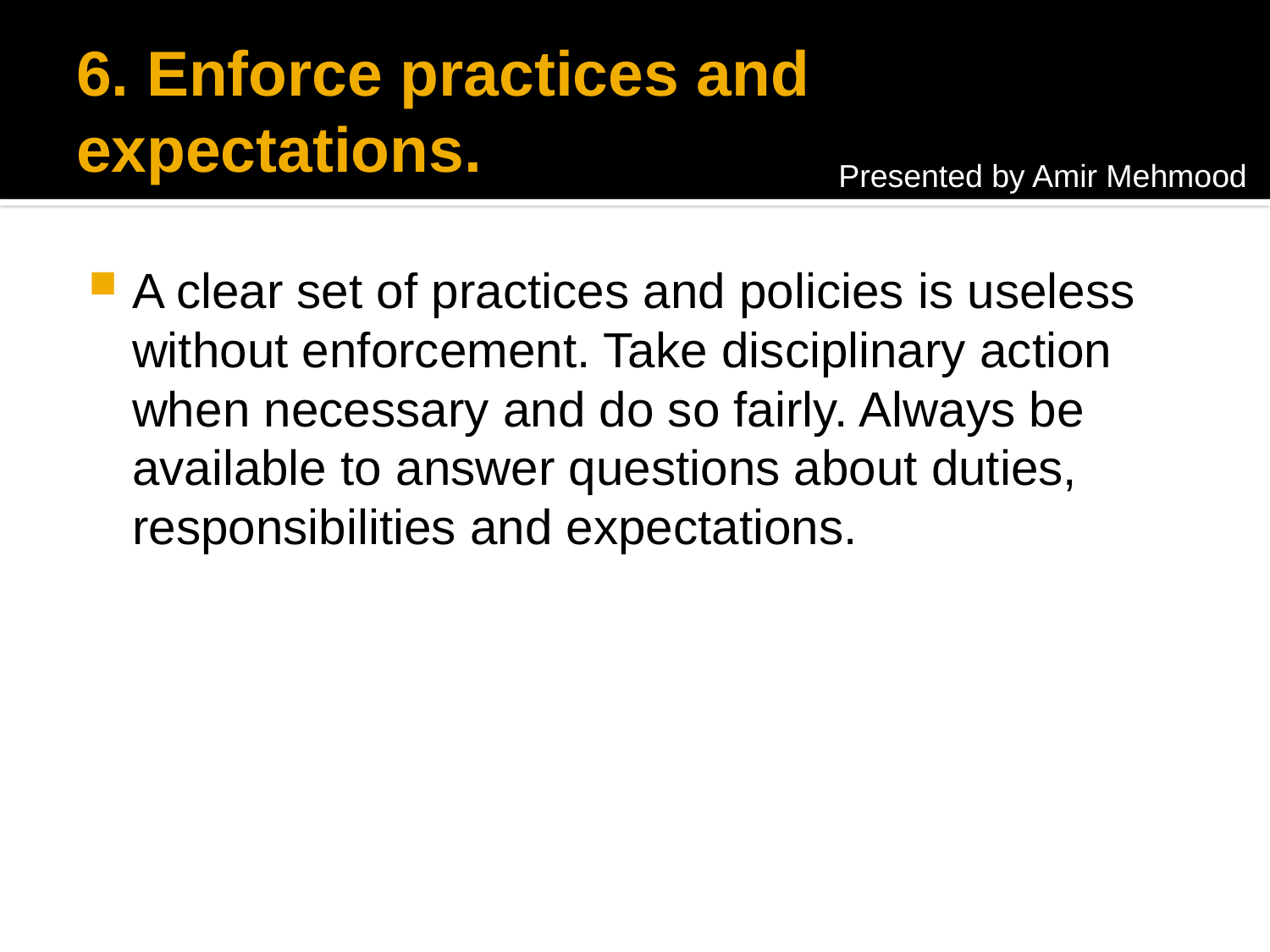

# 6. Enforce practices and expectations.
Presented by Amir Mehmood
A clear set of practices and policies is useless without enforcement. Take disciplinary action when necessary and do so fairly. Always be available to answer questions about duties, responsibilities and expectations.